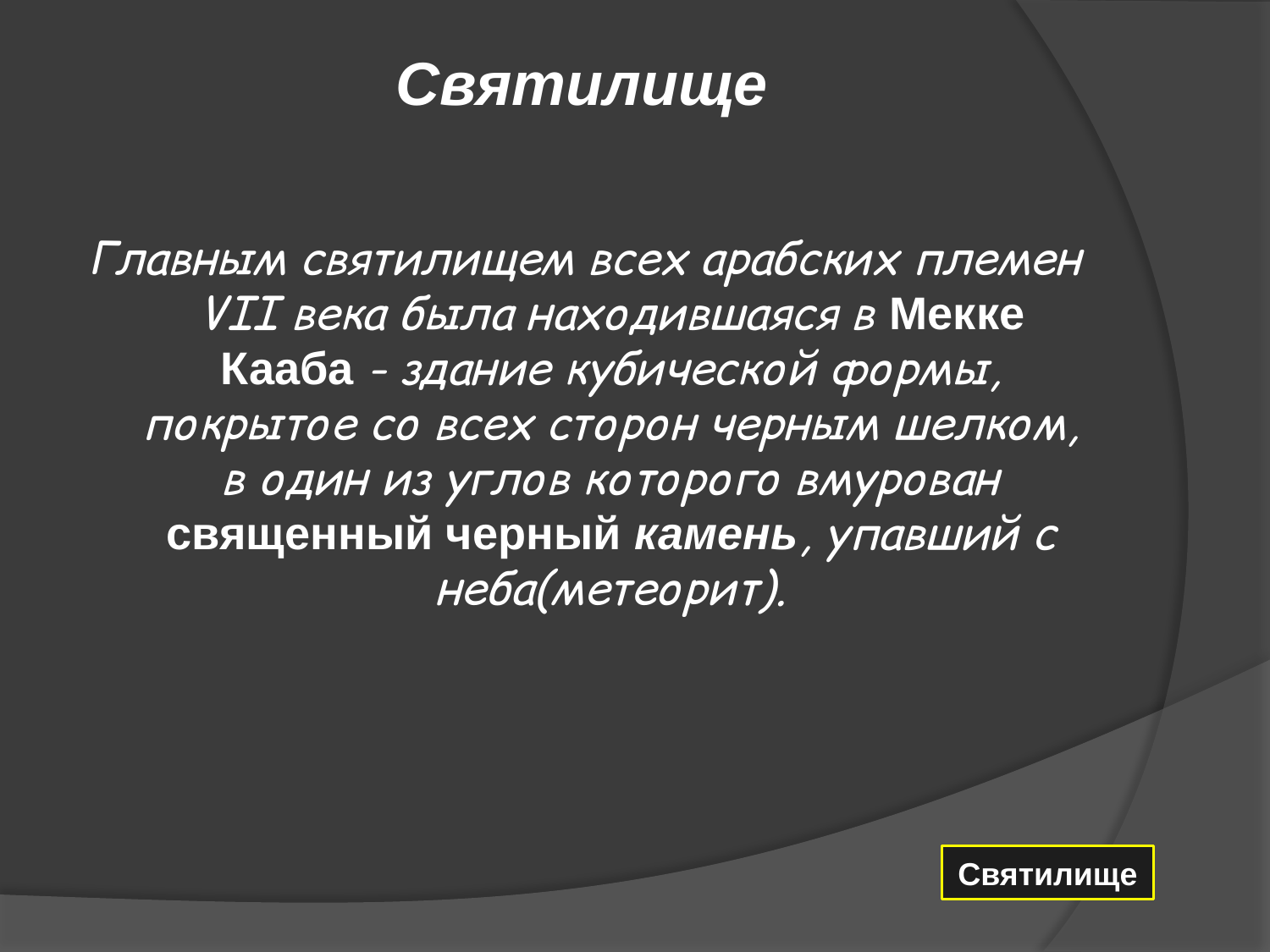

# Святилище
Главным святилищем всех арабских племен VII века была находившаяся в Мекке Кааба - здание кубической формы, покрытое со всех сторон черным шелком, в один из углов которого вмурован священный черный камень, упавший с неба(метеорит).
Святилище